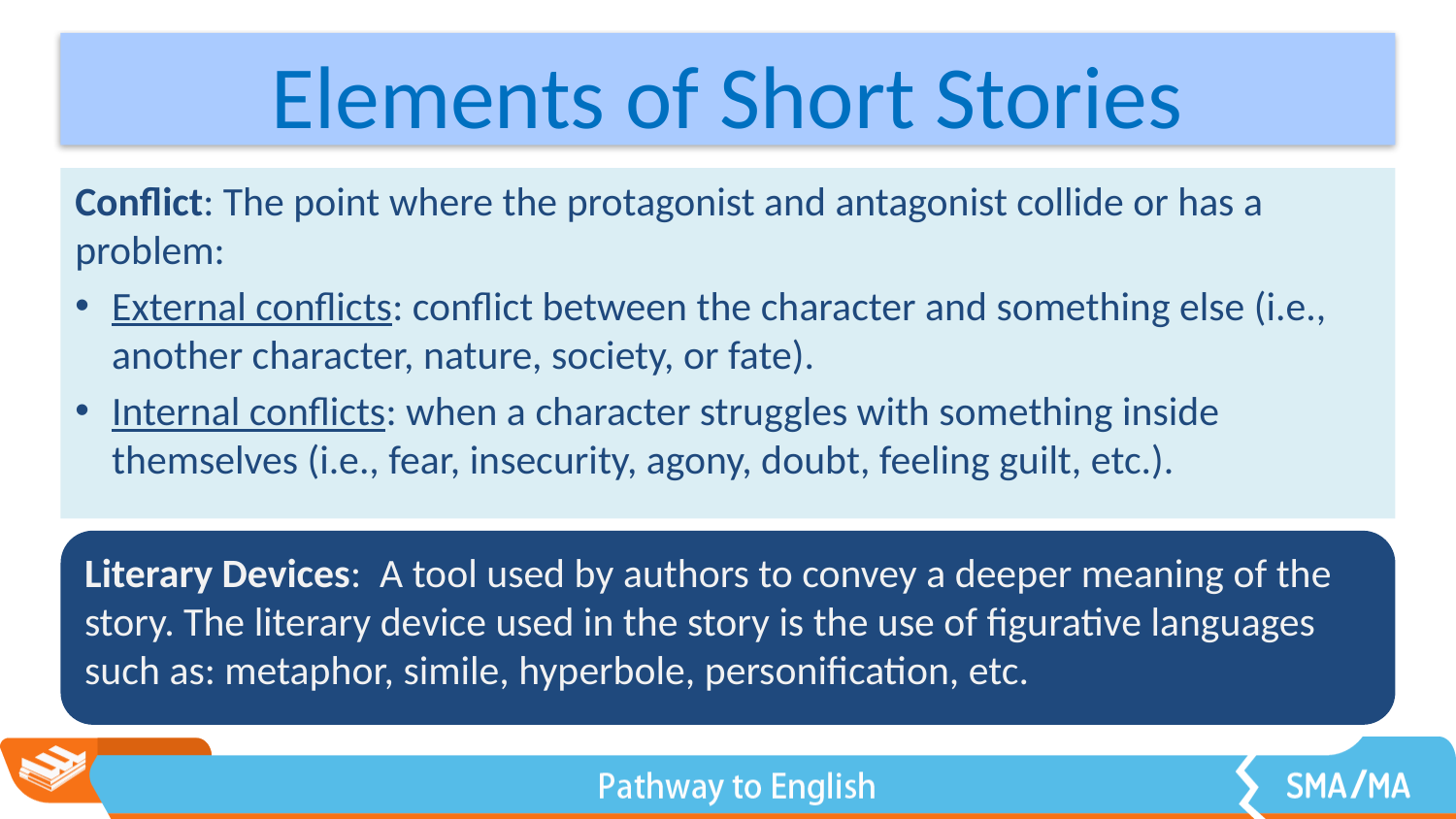

# Elements of Short Stories
Conflict: The point where the protagonist and antagonist collide or has a problem:
External conflicts: conflict between the character and something else (i.e., another character, nature, society, or fate).
Internal conflicts: when a character struggles with something inside themselves (i.e., fear, insecurity, agony, doubt, feeling guilt, etc.).
Literary Devices:  A tool used by authors to convey a deeper meaning of the story. The literary device used in the story is the use of figurative languages such as: metaphor, simile, hyperbole, personification, etc.